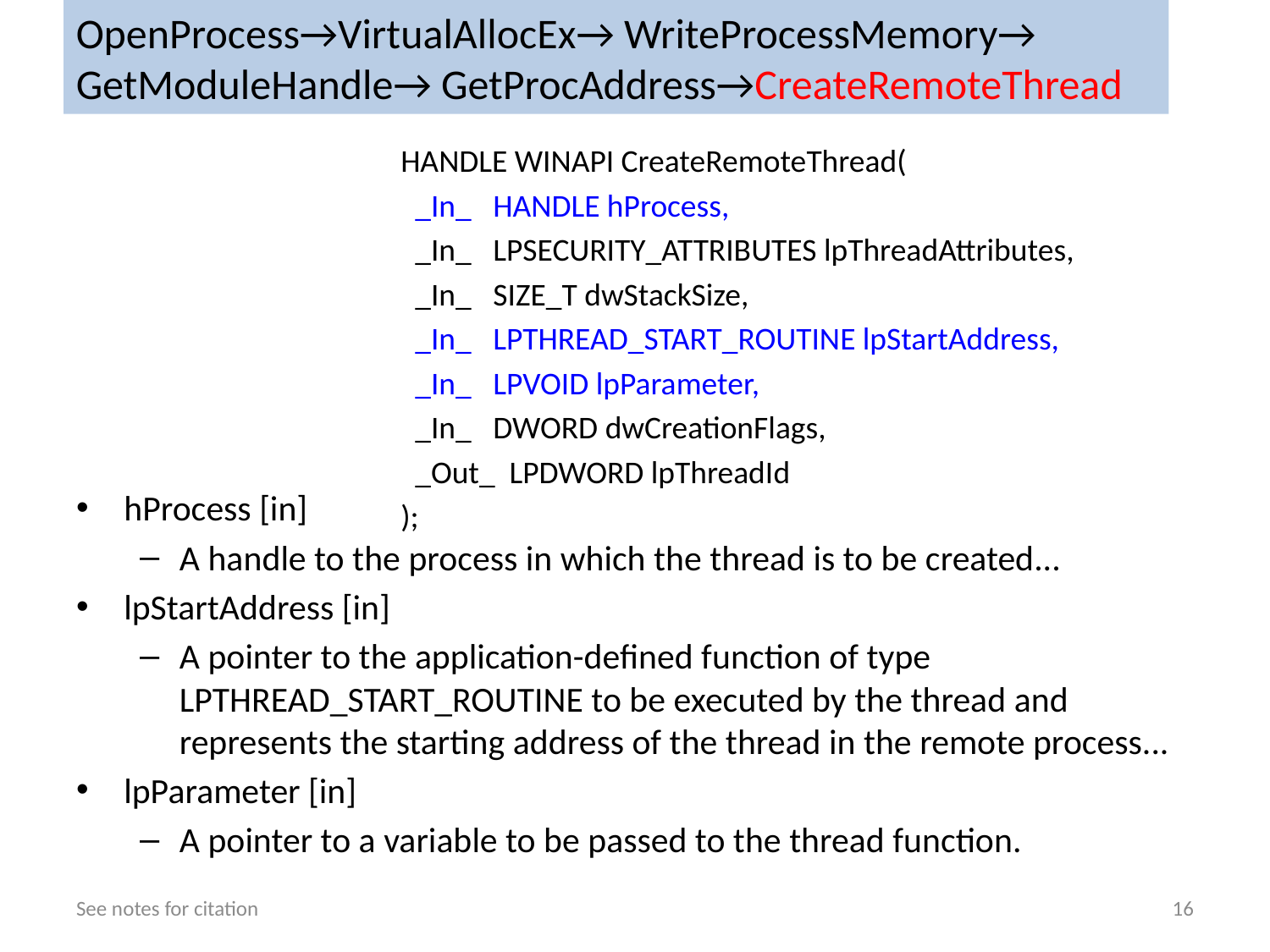

OpenProcess→VirtualAllocEx→ WriteProcessMemory→
GetModuleHandle→ GetProcAddress→CreateRemoteThread
HANDLE WINAPI CreateRemoteThread(
  _In_   HANDLE hProcess,
  _In_   LPSECURITY_ATTRIBUTES lpThreadAttributes,
  _In_   SIZE_T dwStackSize,
  _In_   LPTHREAD_START_ROUTINE lpStartAddress,
  _In_   LPVOID lpParameter,
  _In_   DWORD dwCreationFlags,
  _Out_  LPDWORD lpThreadId
);
hProcess [in]
A handle to the process in which the thread is to be created...
lpStartAddress [in]
A pointer to the application-defined function of type LPTHREAD_START_ROUTINE to be executed by the thread and represents the starting address of the thread in the remote process...
lpParameter [in]
A pointer to a variable to be passed to the thread function.
See notes for citation
16